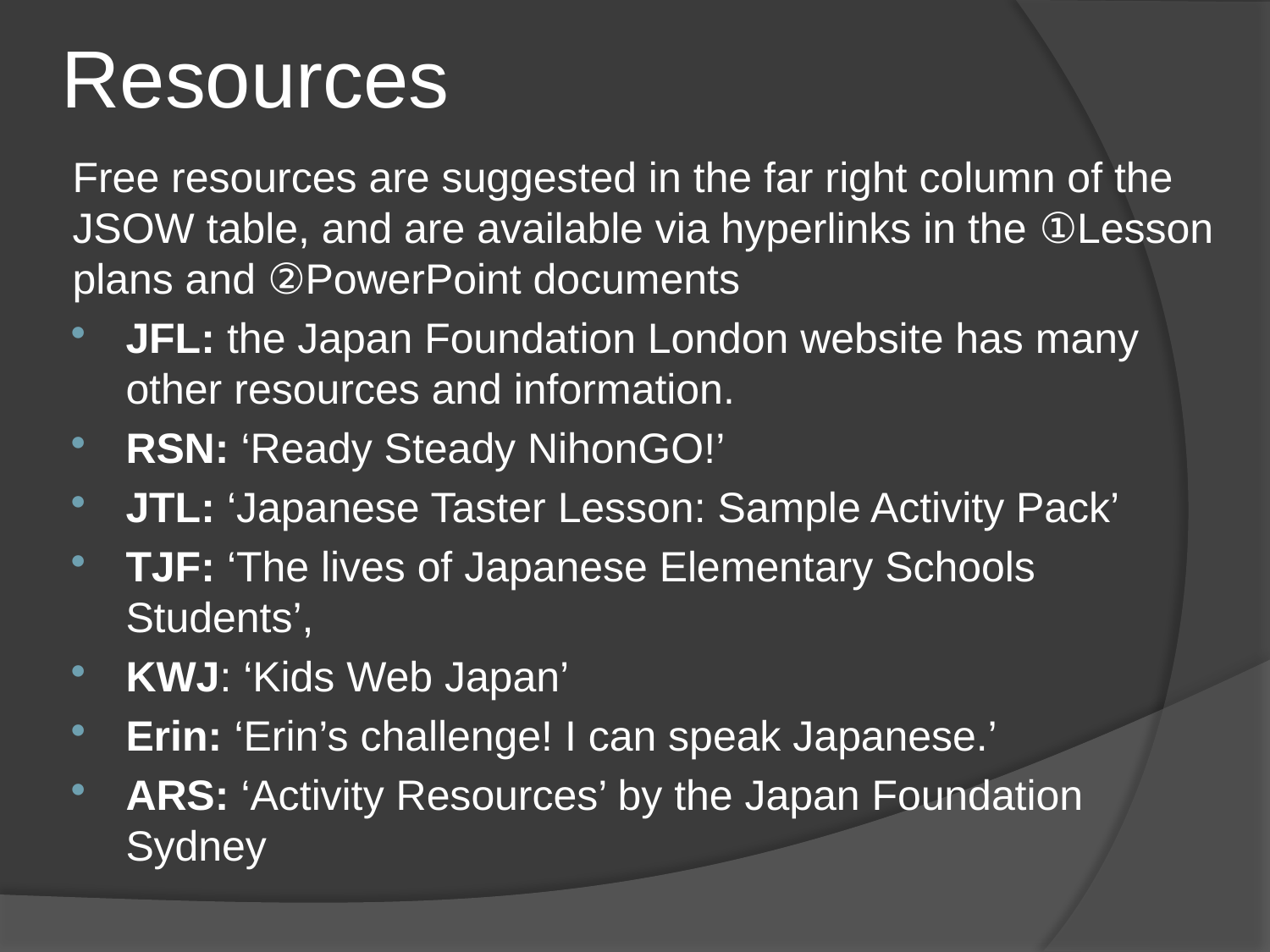

# Resources
Free resources are suggested in the far right column of the JSOW table, and are available via hyperlinks in the ①Lesson plans and ②PowerPoint documents
JFL: the Japan Foundation London website has many other resources and information.
RSN: ‘Ready Steady NihonGO!’
JTL: ‘Japanese Taster Lesson: Sample Activity Pack’
TJF: ‘The lives of Japanese Elementary Schools Students’,
KWJ: ‘Kids Web Japan’
Erin: ‘Erin’s challenge! I can speak Japanese.’
ARS: ‘Activity Resources’ by the Japan Foundation Sydney